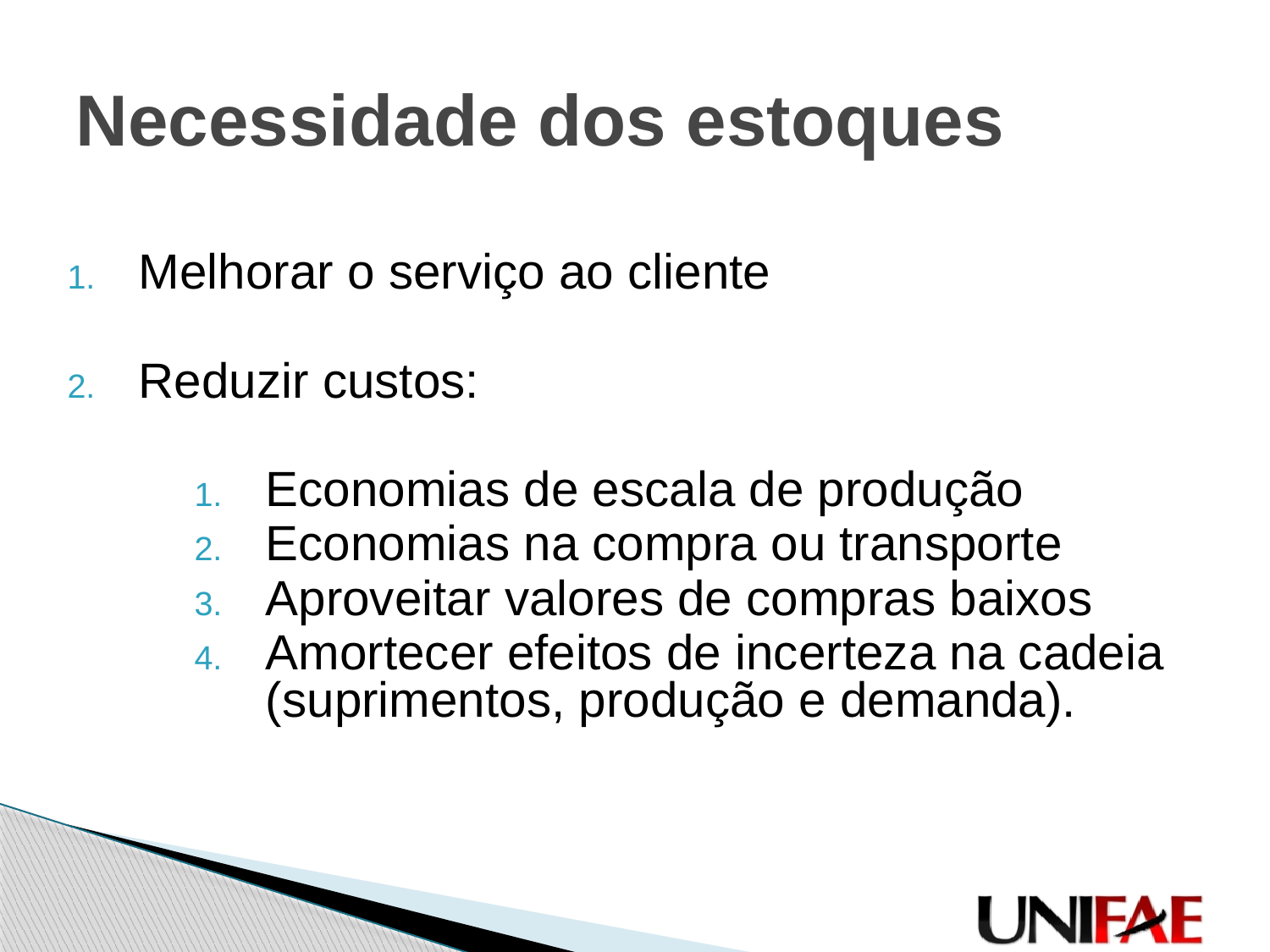

# Necessidade dos estoques

Melhorar o serviço ao cliente

Reduzir custos:

Economias de escala de produção
Economias na compra ou transporte
Aproveitar valores de compras baixos
Amortecer efeitos de incerteza na cadeia (suprimentos, produção e demanda).